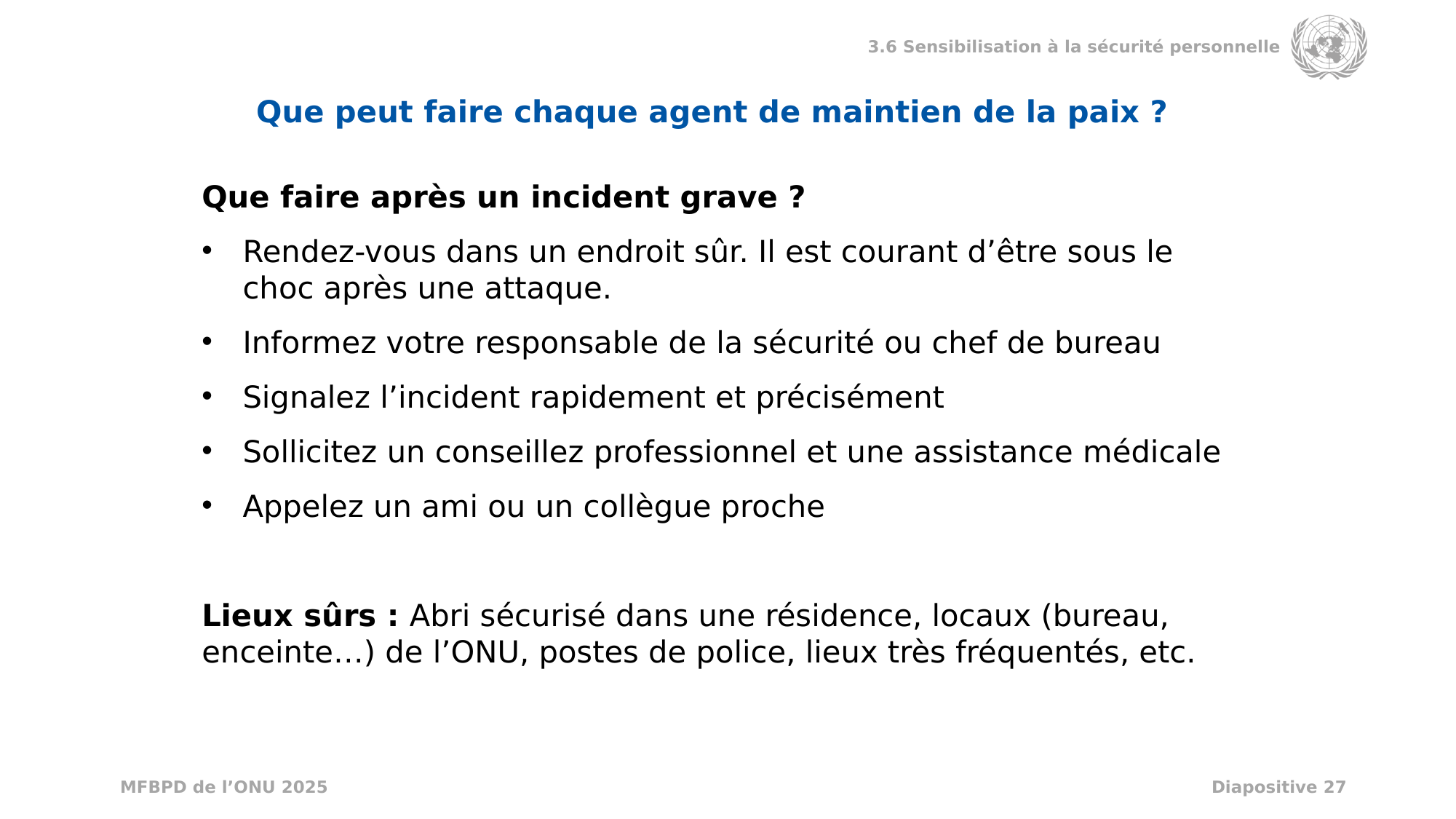

Que peut faire chaque agent de maintien de la paix ?
Que faire après un incident grave ?
Rendez-vous dans un endroit sûr. Il est courant d’être sous le choc après une attaque.
Informez votre responsable de la sécurité ou chef de bureau
Signalez l’incident rapidement et précisément
Sollicitez un conseillez professionnel et une assistance médicale
Appelez un ami ou un collègue proche

Lieux sûrs : Abri sécurisé dans une résidence, locaux (bureau, enceinte…) de l’ONU, postes de police, lieux très fréquentés, etc.